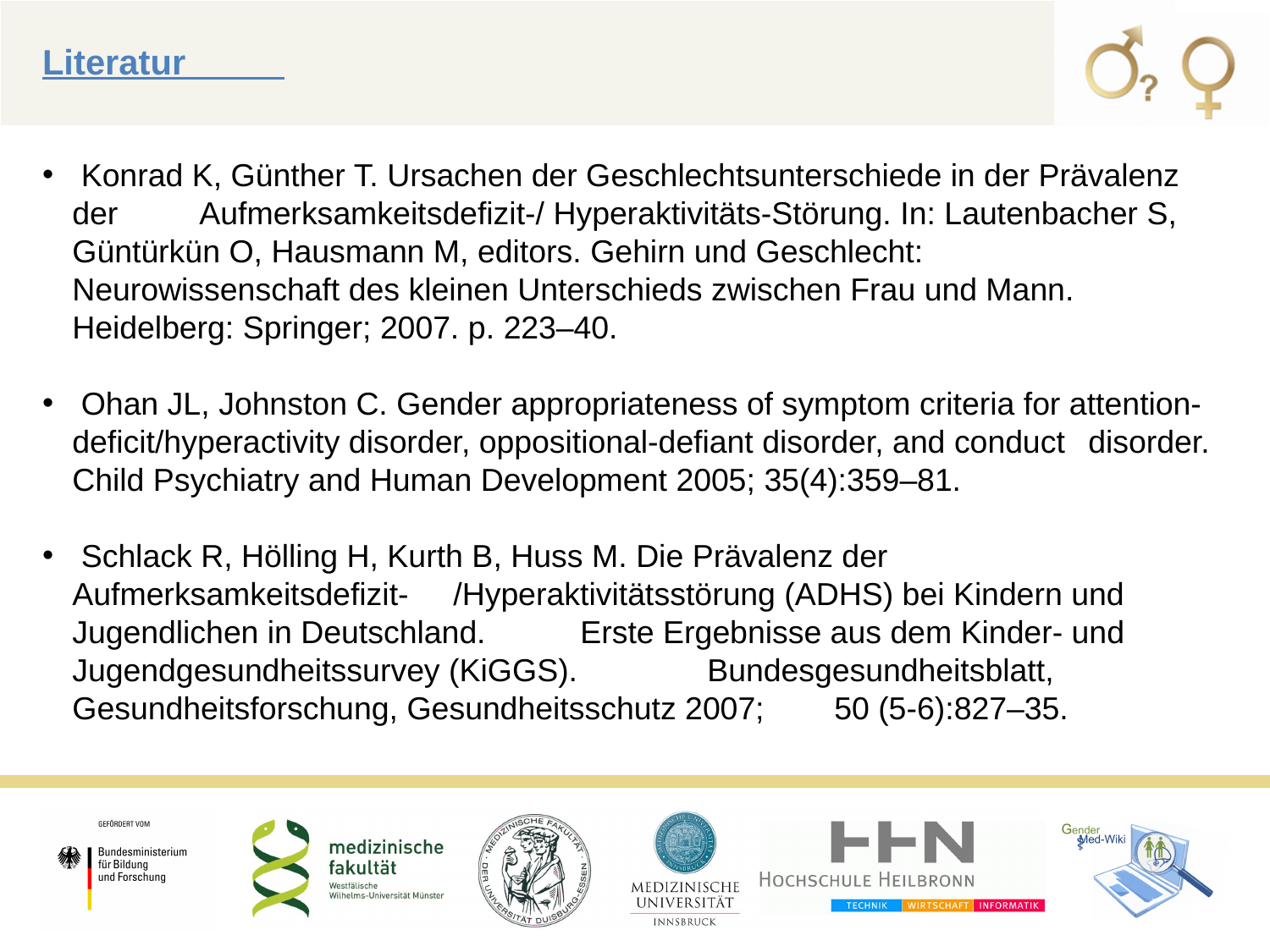

Literatur_____
 Konrad K, Günther T. Ursachen der Geschlechtsunterschiede in der Prävalenz der 	Aufmerksamkeitsdefizit-/ Hyperaktivitäts-Störung. In: Lautenbacher S, 	Güntürkün O, Hausmann M, editors. Gehirn und Geschlecht: 	Neurowissenschaft des kleinen Unterschieds zwischen Frau und Mann. 	Heidelberg: Springer; 2007. p. 223–40.

 Ohan JL, Johnston C. Gender appropriateness of symptom criteria for attention-	deficit/hyperactivity disorder, oppositional-defiant disorder, and conduct 	disorder. Child Psychiatry and Human Development 2005; 35(4):359–81.

 Schlack R, Hölling H, Kurth B, Huss M. Die Prävalenz der Aufmerksamkeitsdefizit-	/Hyperaktivitätsstörung (ADHS) bei Kindern und Jugendlichen in Deutschland. 	Erste Ergebnisse aus dem Kinder- und Jugendgesundheitssurvey (KiGGS). 	Bundesgesundheitsblatt, Gesundheitsforschung, Gesundheitsschutz 2007; 	50 (5-6):827–35.